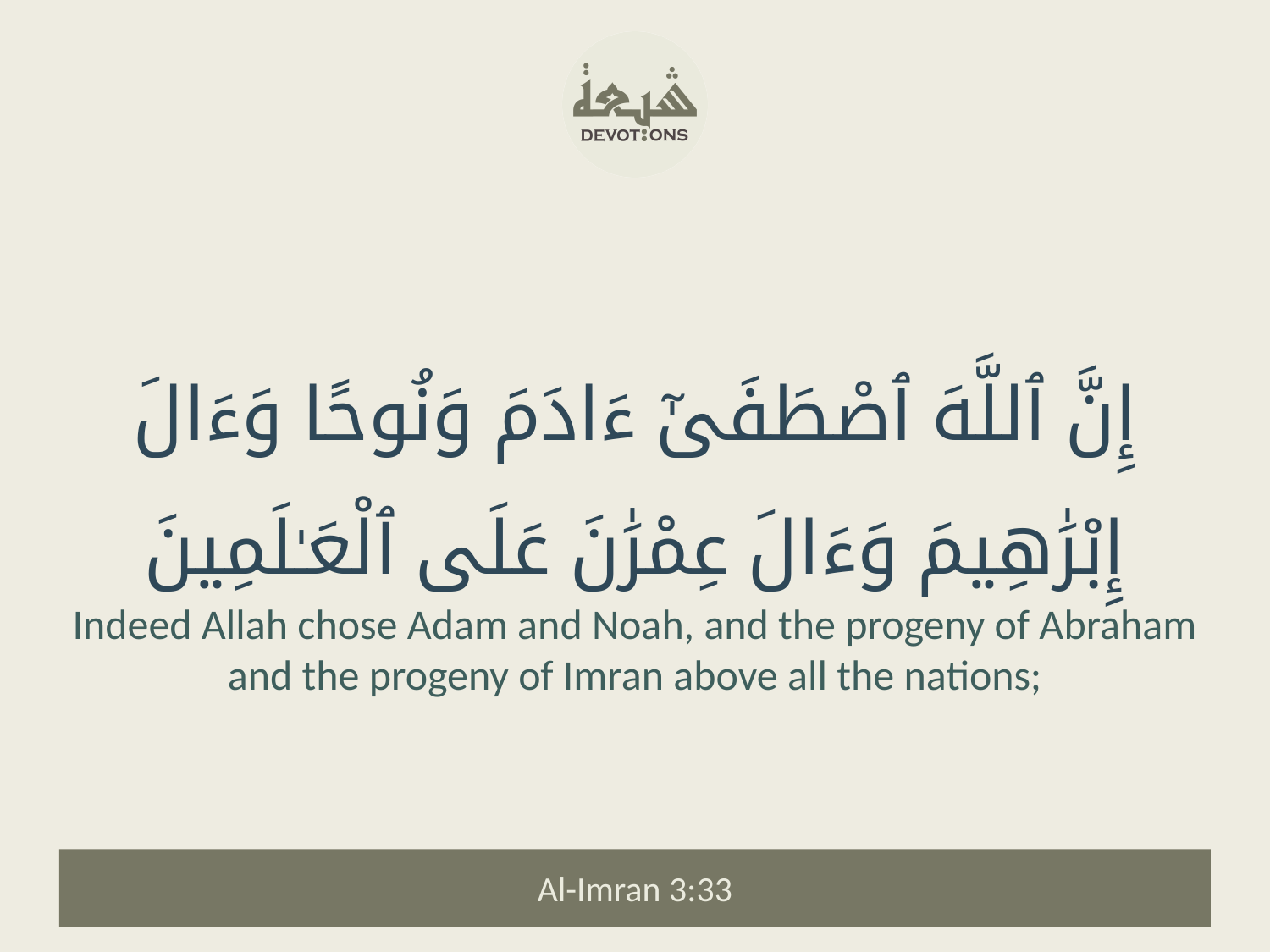

إِنَّ ٱللَّهَ ٱصْطَفَىٰٓ ءَادَمَ وَنُوحًا وَءَالَ إِبْرَٰهِيمَ وَءَالَ عِمْرَٰنَ عَلَى ٱلْعَـٰلَمِينَ
Indeed Allah chose Adam and Noah, and the progeny of Abraham and the progeny of Imran above all the nations;
Al-Imran 3:33